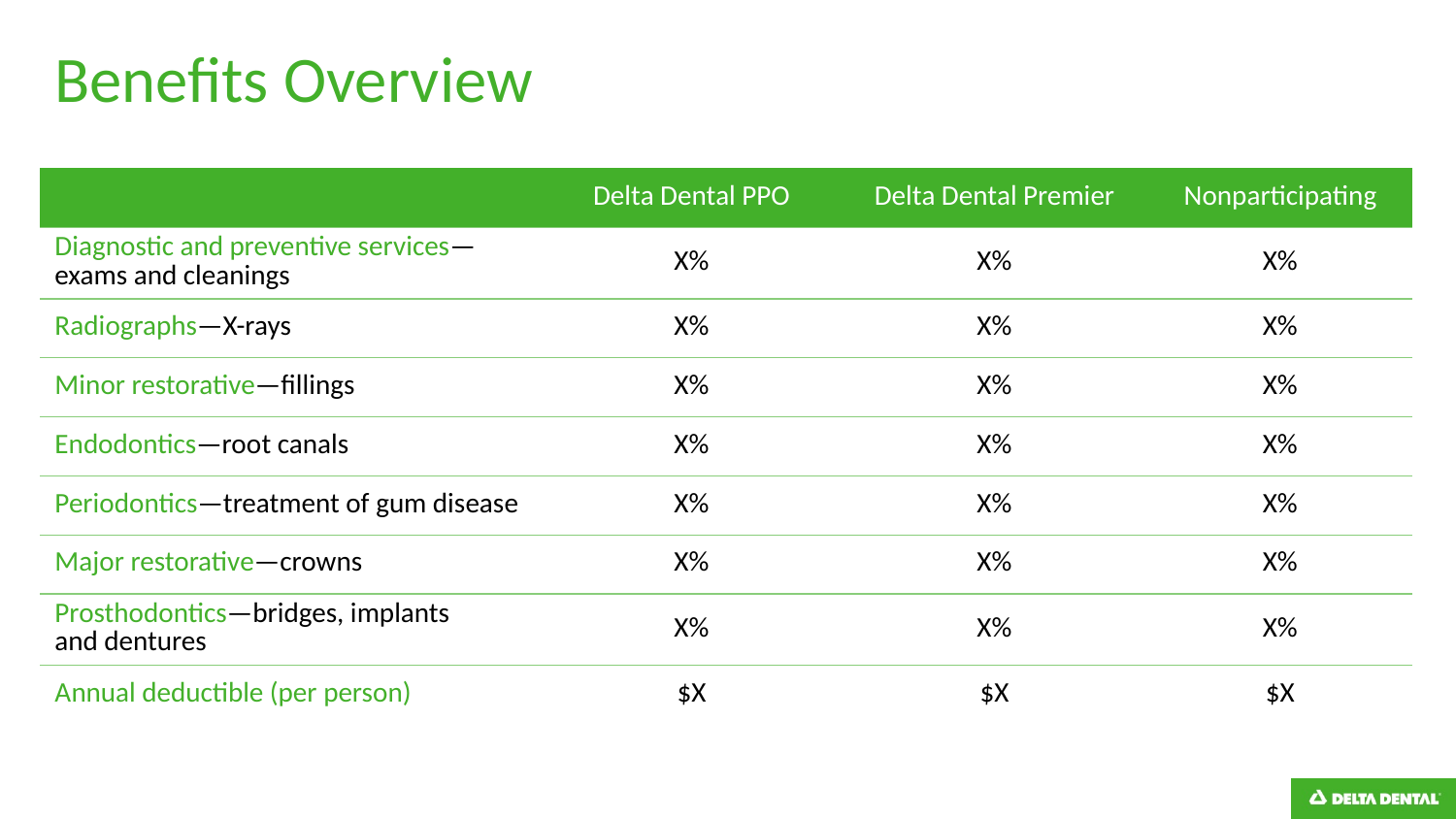

# Benefits Overview
|  | Delta Dental PPO | Delta Dental Premier | Nonparticipating |
| --- | --- | --- | --- |
| Diagnostic and preventive services—exams and cleanings | X% | X% | X% |
| Radiographs—X-rays | X% | X% | X% |
| Minor restorative—fillings | X% | X% | X% |
| Endodontics—root canals | X% | X% | X% |
| Periodontics—treatment of gum disease | X% | X% | X% |
| Major restorative—crowns | X% | X% | X% |
| Prosthodontics—bridges, implants and dentures | X% | X% | X% |
| Annual deductible (per person) | $X | $X | $X |